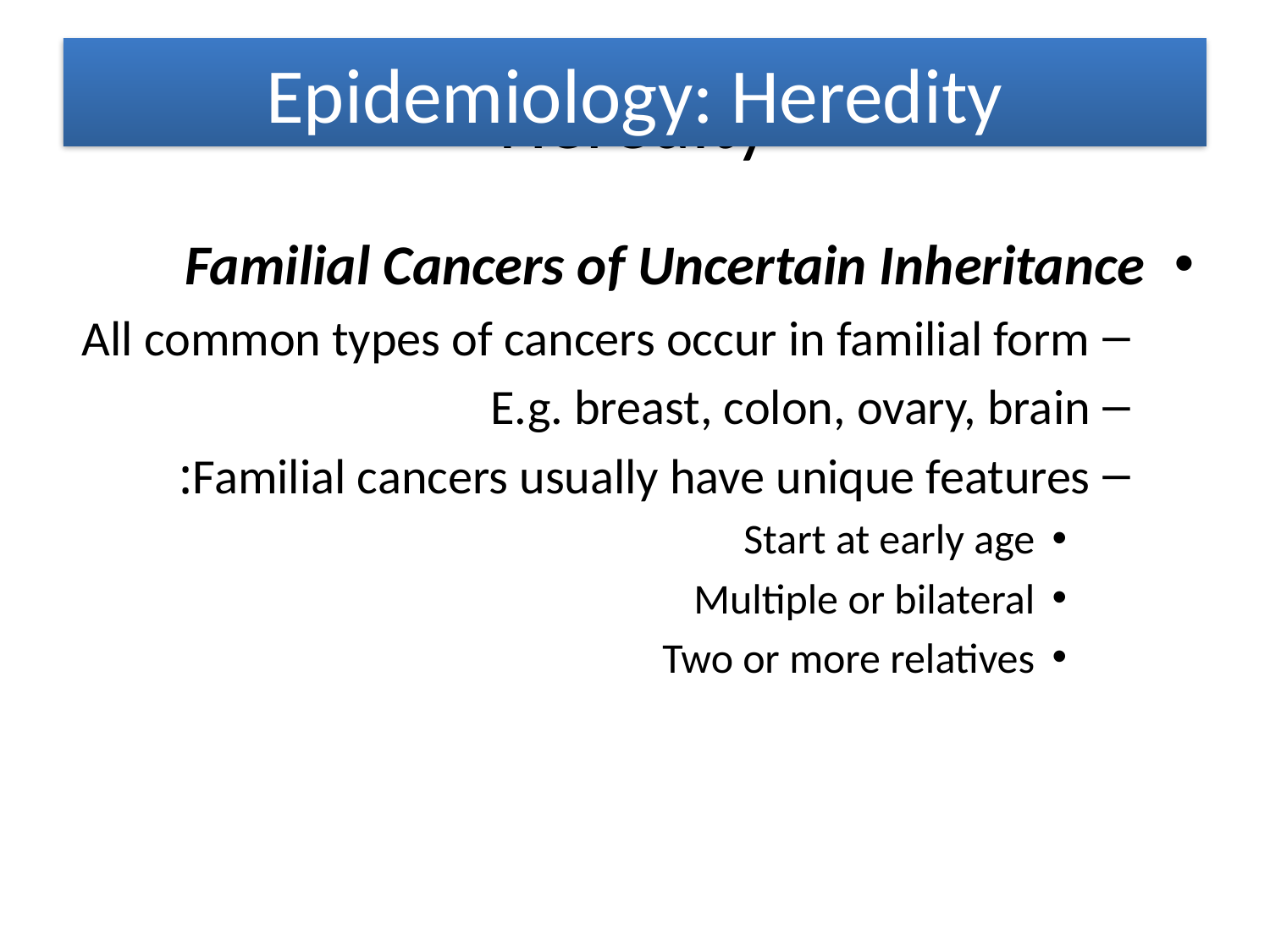

# Heredity
Epidemiology: Heredity
Familial Cancers of Uncertain Inheritance
All common types of cancers occur in familial form
E.g. breast, colon, ovary, brain
Familial cancers usually have unique features:
Start at early age
Multiple or bilateral
Two or more relatives